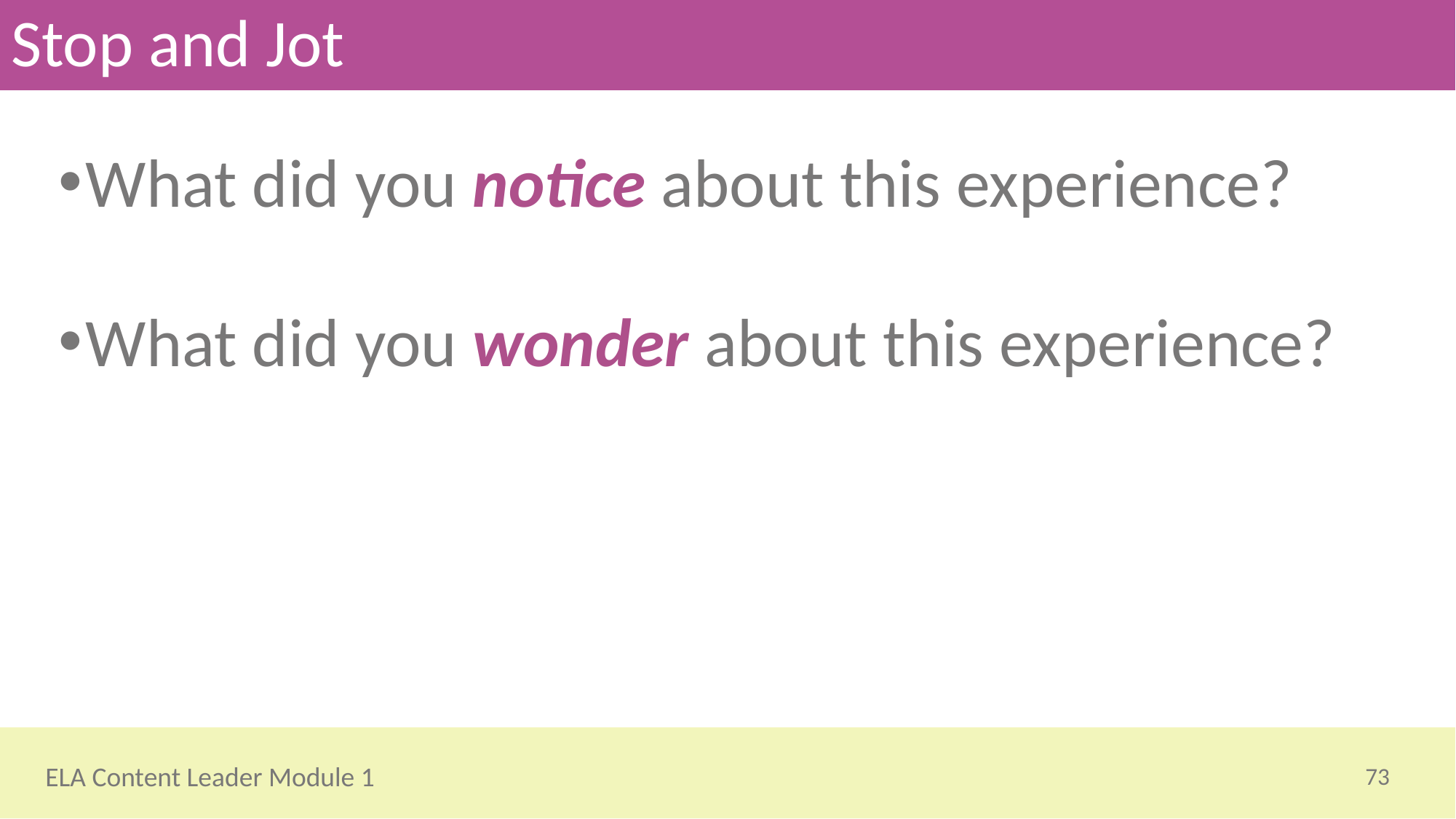

# Stop and Jot
What did you notice about this experience?

What did you wonder about this experience?

73